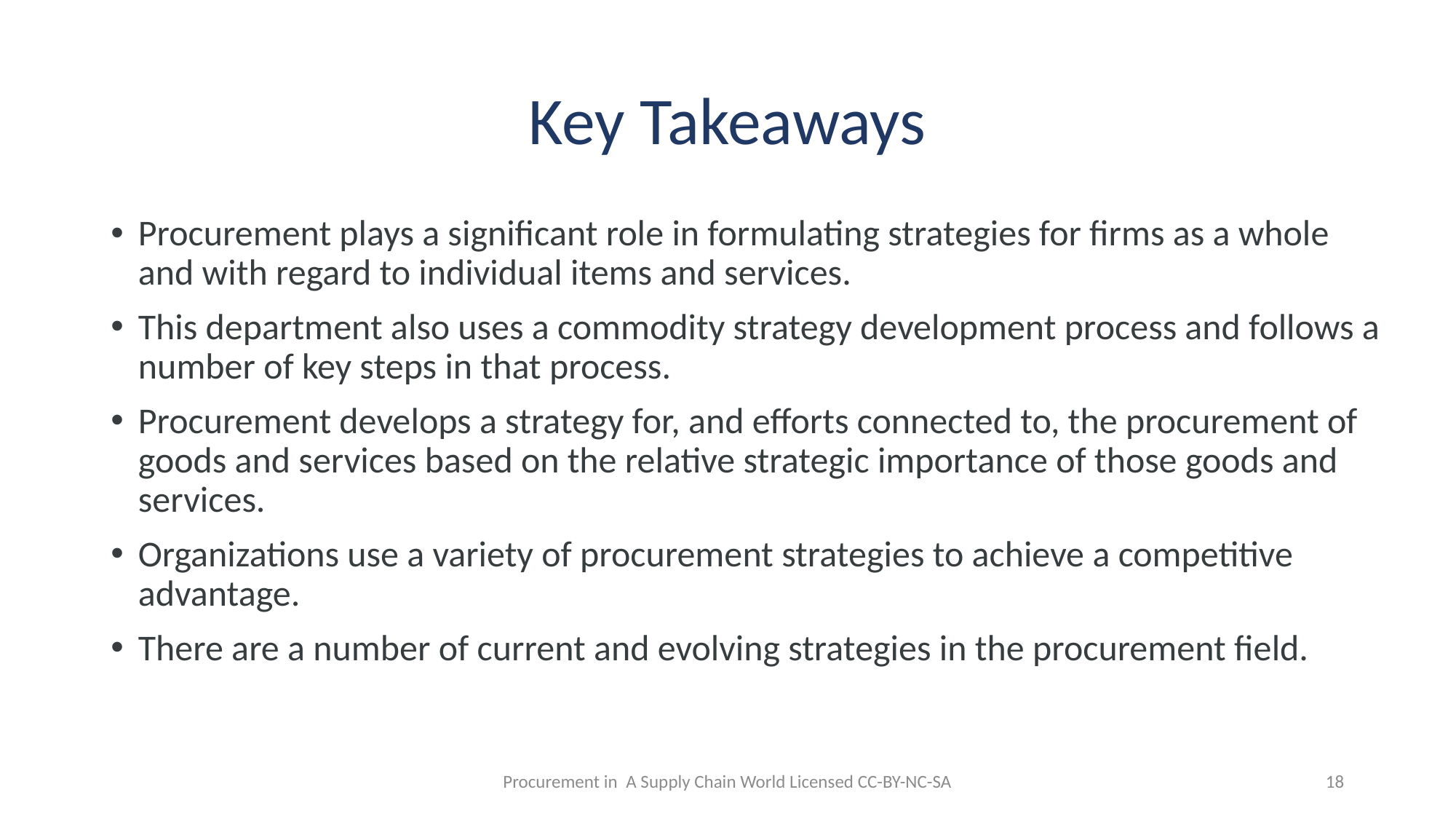

# Key Takeaways
Procurement plays a significant role in formulating strategies for firms as a whole and with regard to individual items and services.
This department also uses a commodity strategy development process and follows a number of key steps in that process.
Procurement develops a strategy for, and efforts connected to, the procurement of goods and services based on the relative strategic importance of those goods and services.
Organizations use a variety of procurement strategies to achieve a competitive advantage.
There are a number of current and evolving strategies in the procurement field.
Procurement in  A Supply Chain World Licensed CC-BY-NC-SA
18